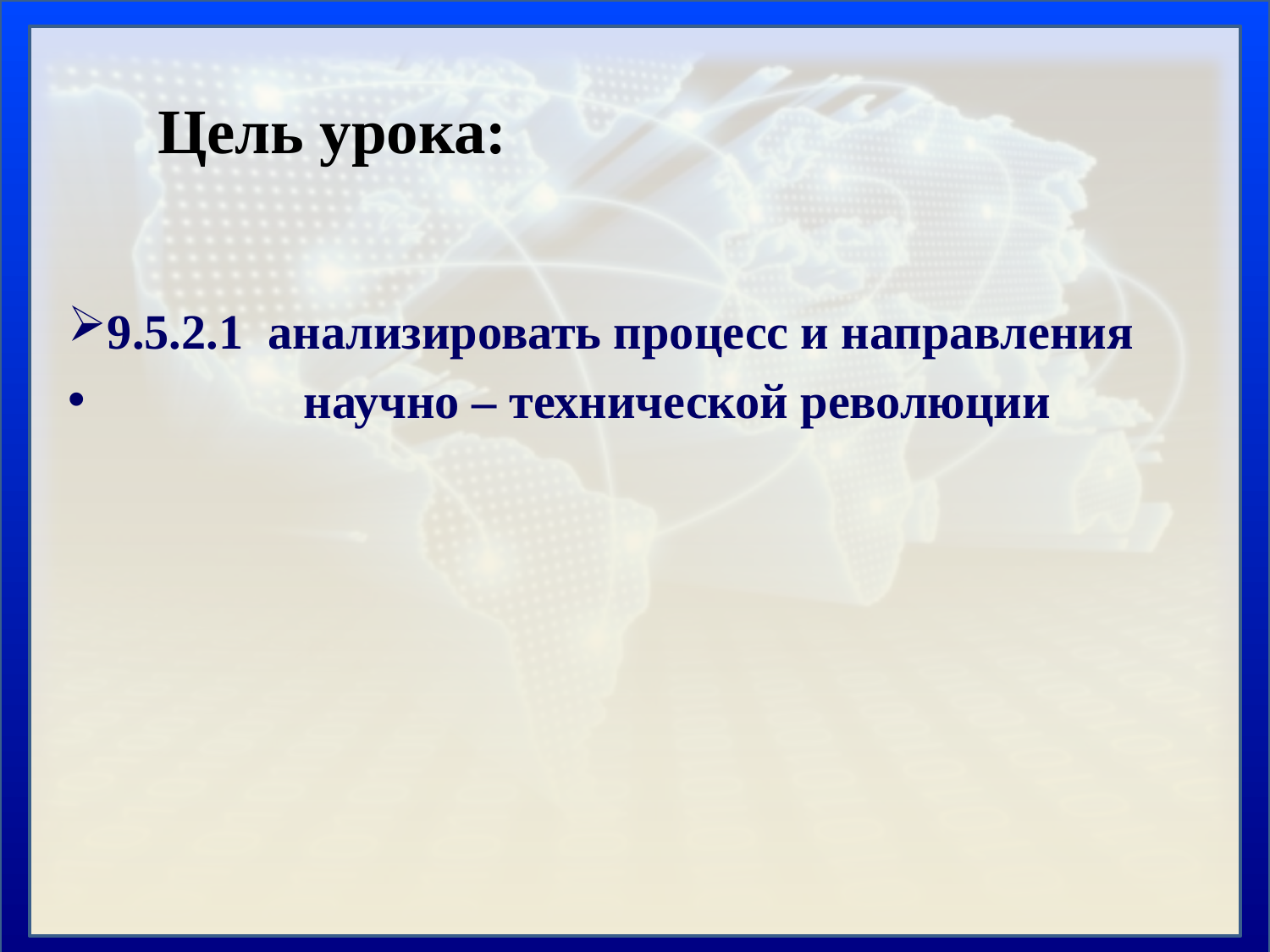

Цель урока:

9.5.2.1  анализировать процесс и направления
                научно – технической революции